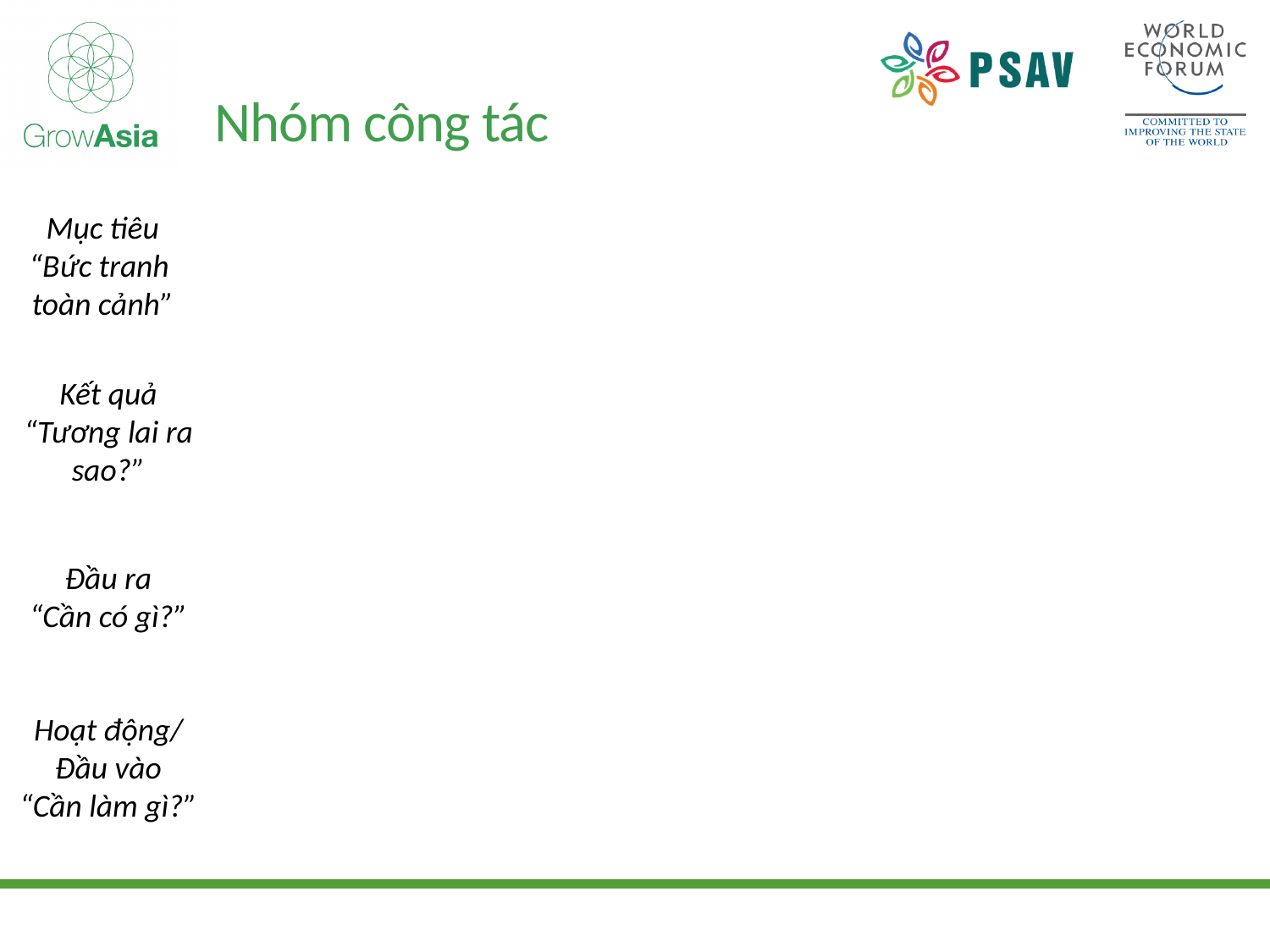

# Nhóm công tác
Mục tiêu
“Bức tranh
toàn cảnh”

Kết quả
“Tương lai ra sao?”
Đầu ra
“Cần có gì?”
Hoạt động/ Đầu vào
“Cần làm gì?”